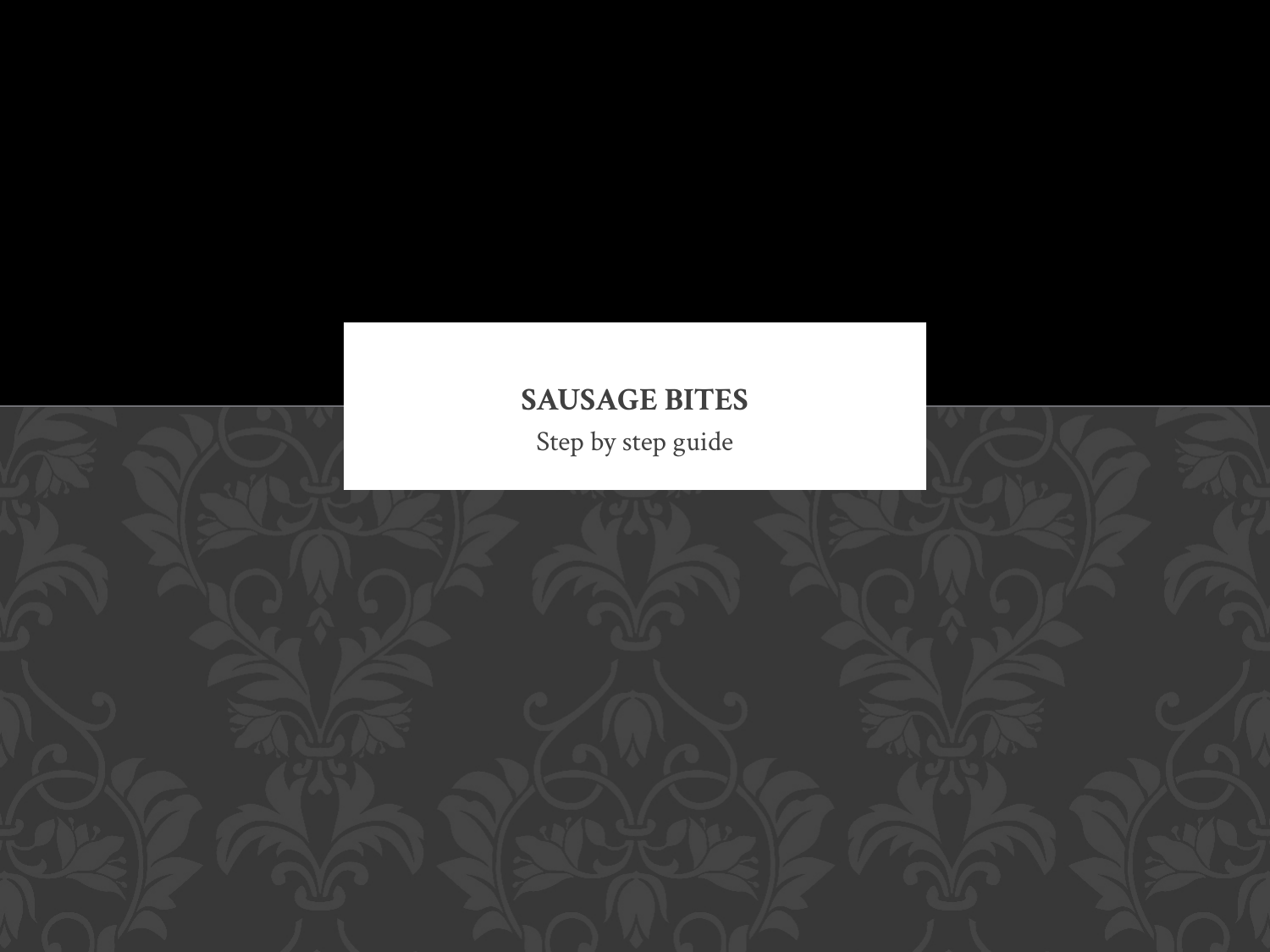

# SAUSAGE BITES
Step by step guide